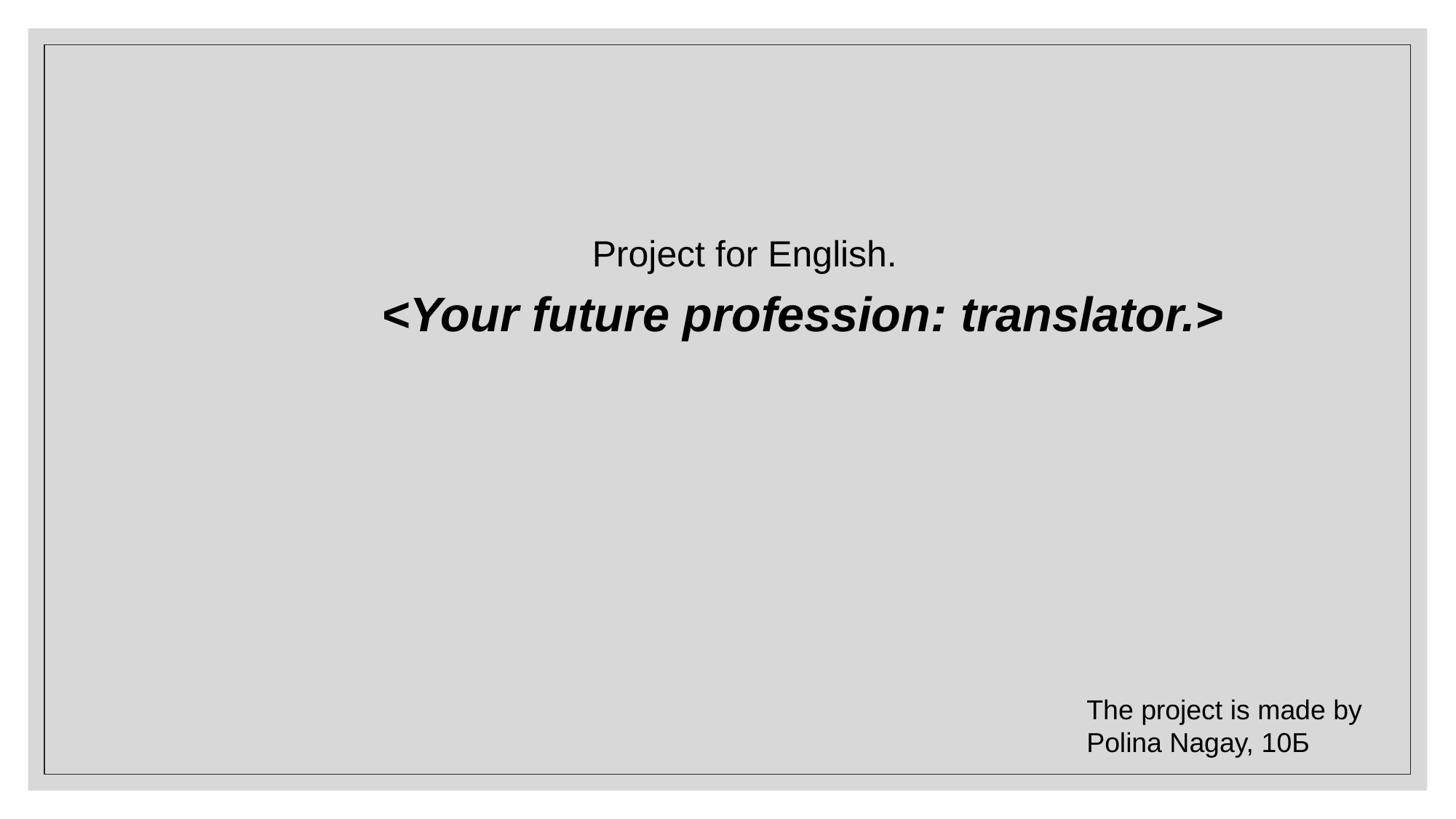

Project for English.
<Your future profession: translator.>
The project is made by
Polina Nagay, 10Б